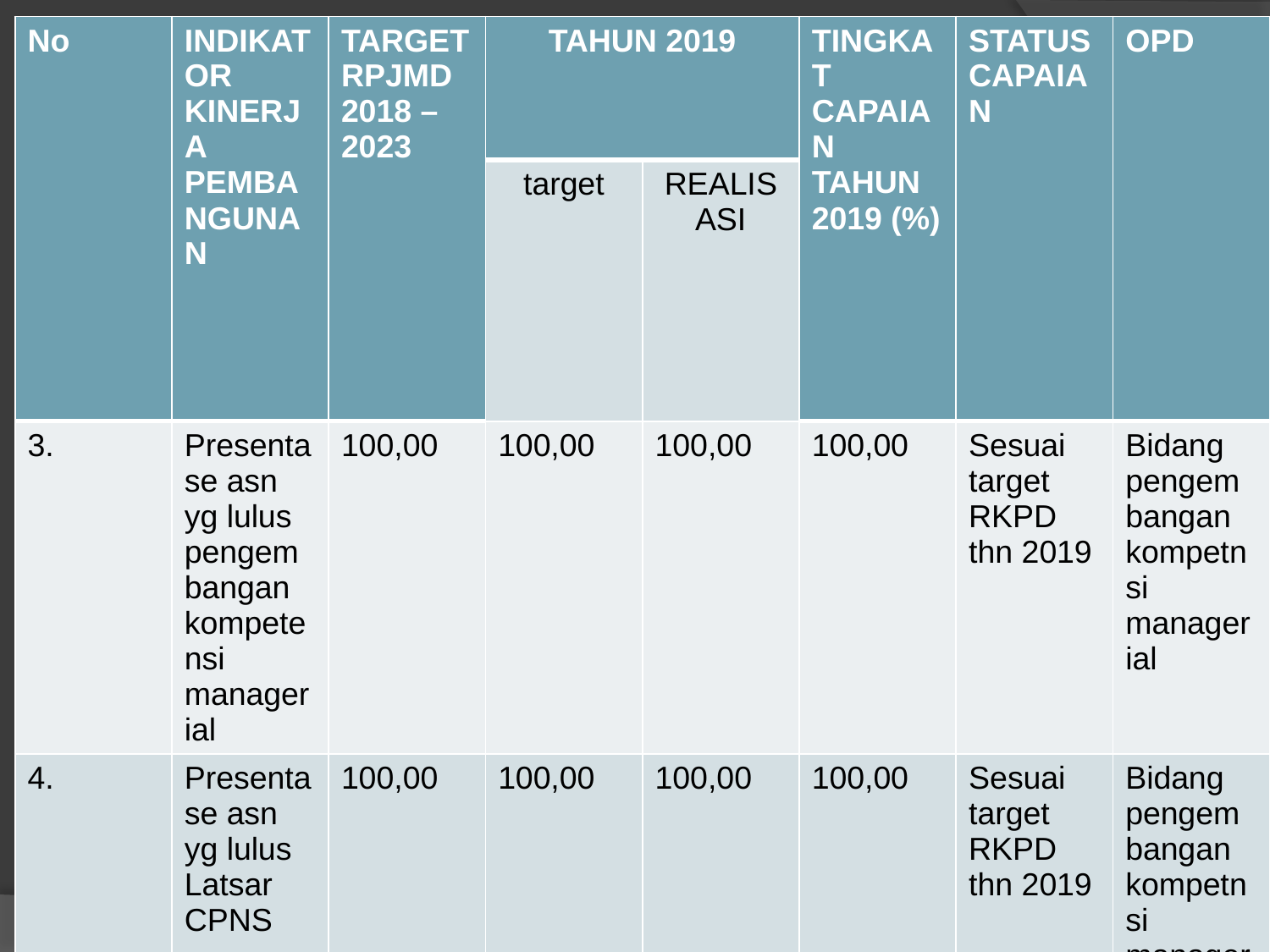

| No | INDIKATOR KINERJA PEMBANGUNAN | TARGET RPJMD 2018 – 2023 | TAHUN 2019 |  | TINGKAT CAPAIAN TAHUN 2019 (%) | STATUS CAPAIAN | OPD |
| --- | --- | --- | --- | --- | --- | --- | --- |
|  |  |  | target | REALISASI |  |  |  |
| 3. | Presentase asn yg lulus pengembangan kompetensi managerial | 100,00 | 100,00 | 100,00 | 100,00 | Sesuai target RKPD thn 2019 | Bidang pengembangan kompetnsi managerial |
| 4. | Presentase asn yg lulus Latsar CPNS | 100,00 | 100,00 | 100,00 | 100,00 | Sesuai target RKPD thn 2019 | Bidang pengembangan kompetnsi managerial |
#